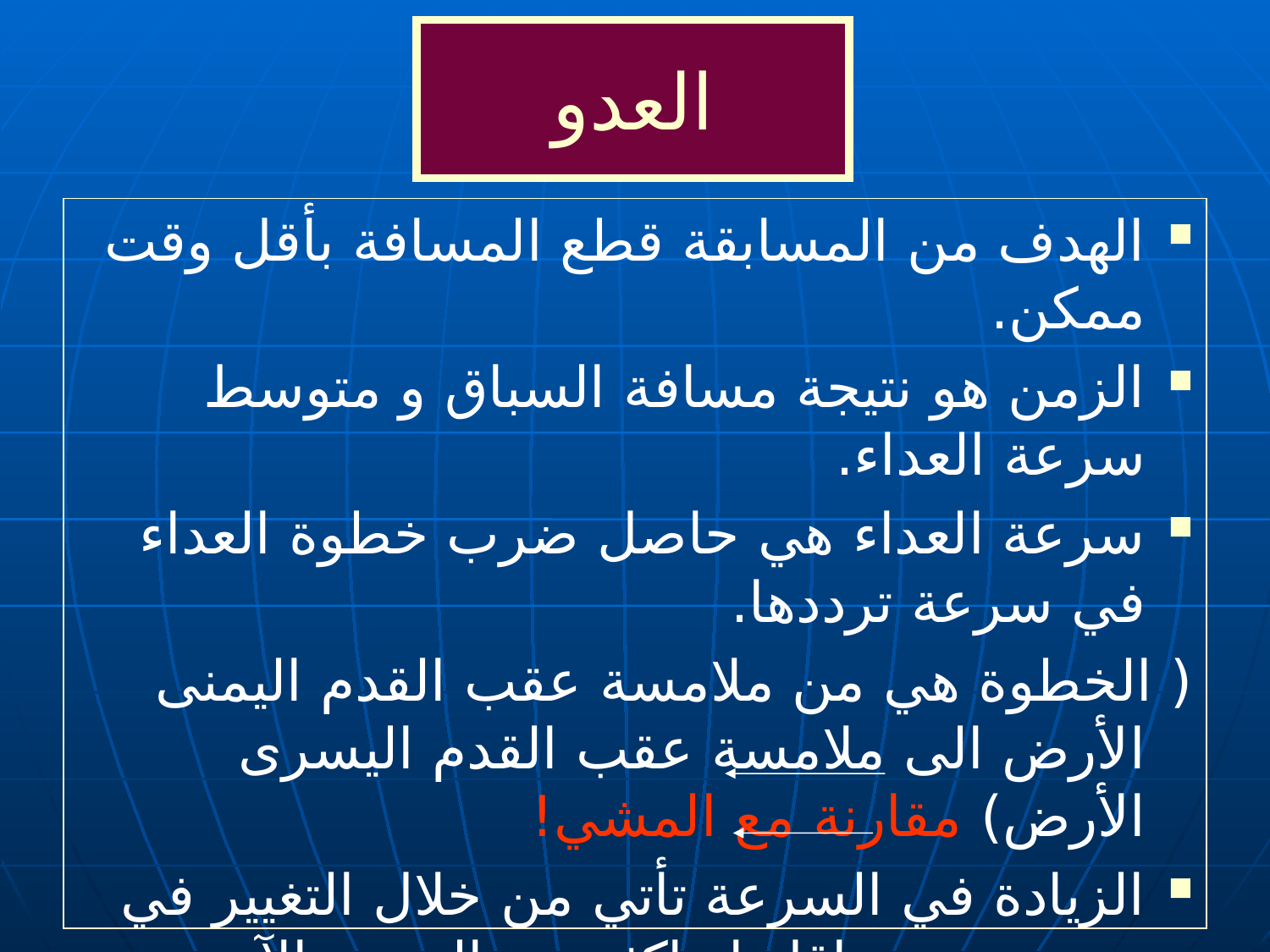

# العدو
الهدف من المسابقة قطع المسافة بأقل وقت ممكن.
الزمن هو نتيجة مسافة السباق و متوسط سرعة العداء.
سرعة العداء هي حاصل ضرب خطوة العداء في سرعة ترددها.
( الخطوة هي من ملامسة عقب القدم اليمنى الأرض الى ملامسة عقب القدم اليسرى الأرض) مقارنة مع المشي!
الزيادة في السرعة تأتي من خلال التغيير في عنصر بنسبة اقل او اكثر من العنصر الآخر. مثال:
2*3=6	    		2*4=8
2*3=6			1.5*4=6
1.8*4=7.2